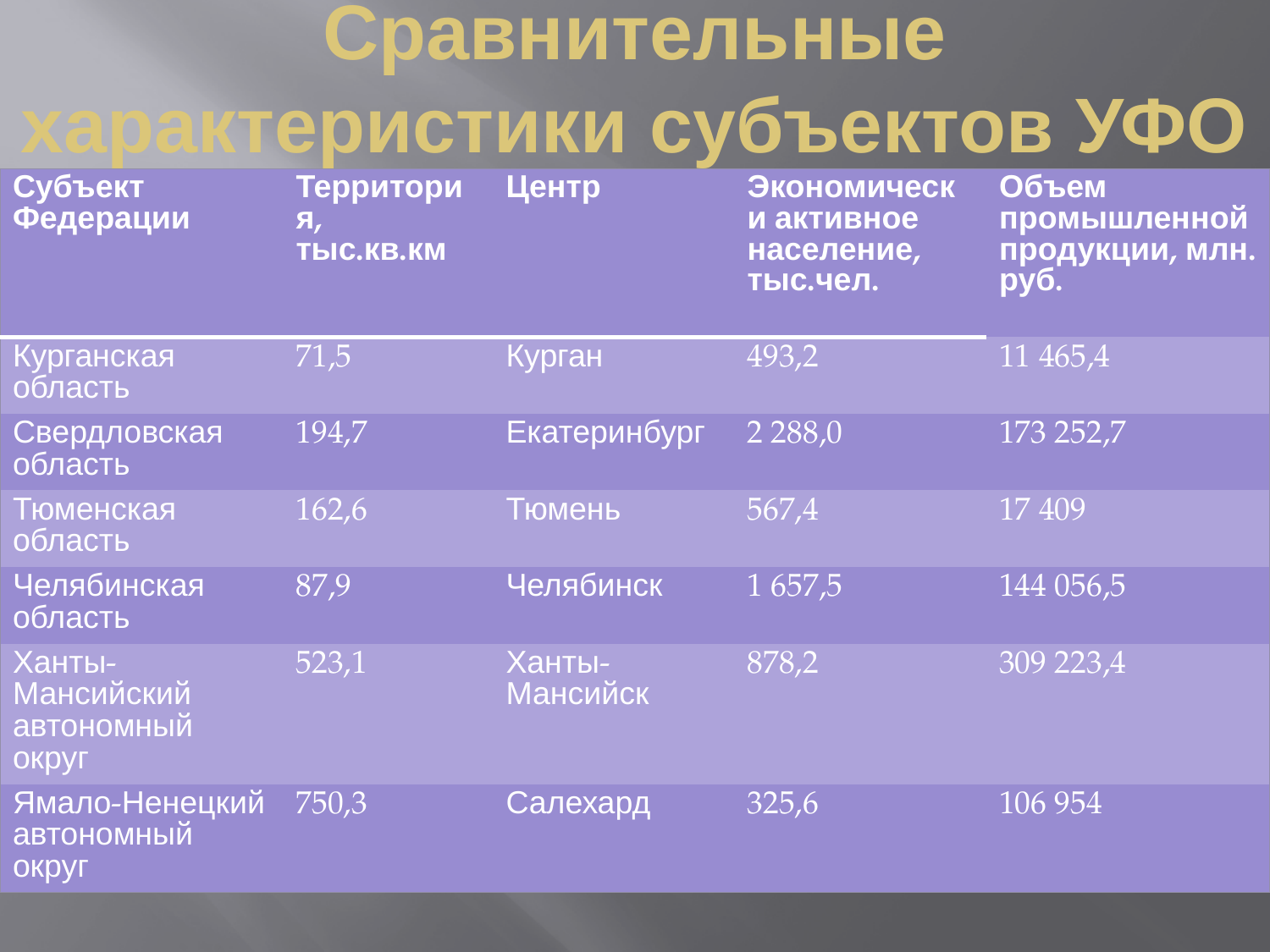

# Сравнительные характеристики субъектов УФО
| Субъект Федерации | Территория, тыс.кв.км | Центр | Экономически активное население, тыс.чел. | Объем промышленной продукции, млн. руб. |
| --- | --- | --- | --- | --- |
| Курганская область | 71,5 | Курган | 493,2 | 11 465,4 |
| Свердловская область | 194,7 | Екатеринбург | 2 288,0 | 173 252,7 |
| Тюменская область | 162,6 | Тюмень | 567,4 | 17 409 |
| Челябинская область | 87,9 | Челябинск | 1 657,5 | 144 056,5 |
| Ханты-Мансийский автономный округ | 523,1 | Ханты-Мансийск | 878,2 | 309 223,4 |
| Ямало-Ненецкий автономный округ | 750,3 | Салехард | 325,6 | 106 954 |